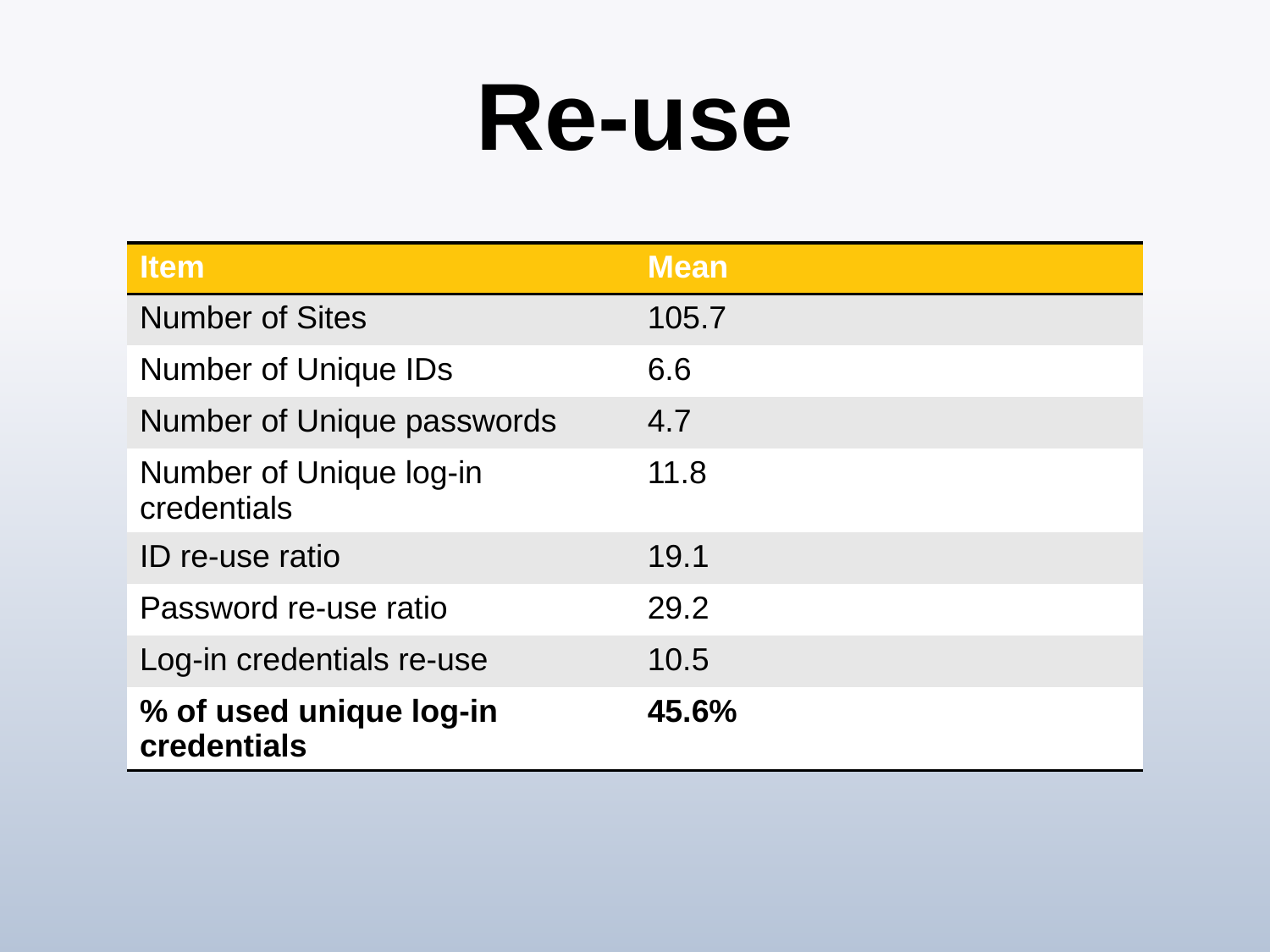

# Re-use
| Item | Mean |
| --- | --- |
| Number of Sites | 105.7 |
| Number of Unique IDs | 6.6 |
| Number of Unique passwords | 4.7 |
| Number of Unique log-in credentials | 11.8 |
| ID re-use ratio | 19.1 |
| Password re-use ratio | 29.2 |
| Log-in credentials re-use | 10.5 |
| % of used unique log-in credentials | 45.6% |